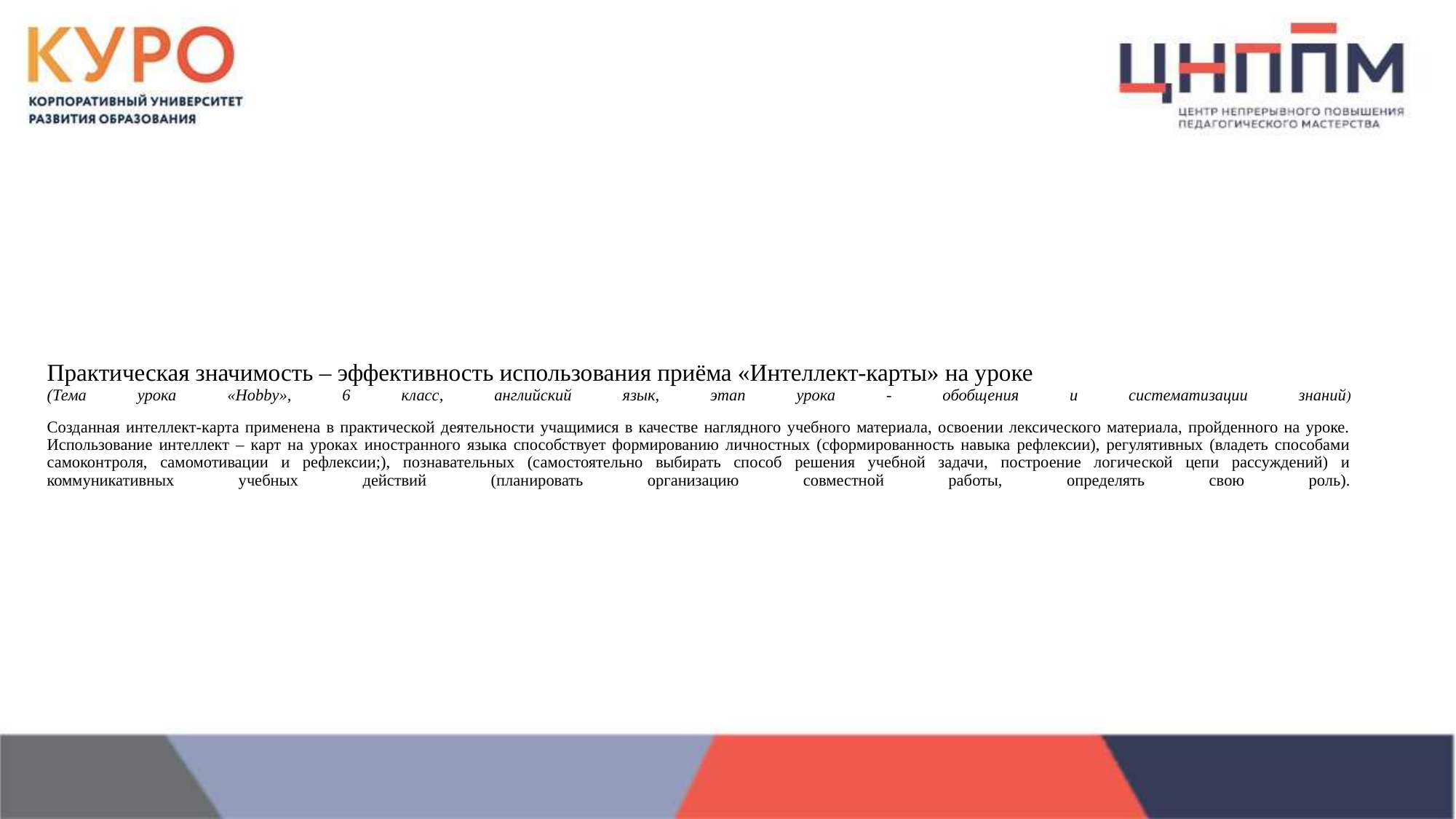

Практическая значимость – эффективность использования приёма «Интеллект-карты» на уроке
(Тема урока «Hobby», 6 класс, английский язык, этап урока - обобщения и систематизации знаний)
Созданная интеллект-карта применена в практической деятельности учащимися в качестве наглядного учебного материала, освоении лексического материала, пройденного на уроке.
Использование интеллект – карт на уроках иностранного языка способствует формированию личностных (сформированность навыка рефлексии), регулятивных (владеть способами самоконтроля, самомотивации и рефлексии;), познавательных (самостоятельно выбирать способ решения учебной задачи, построение логической цепи рассуждений) и коммуникативных учебных действий (планировать организацию совместной работы, определять свою роль).